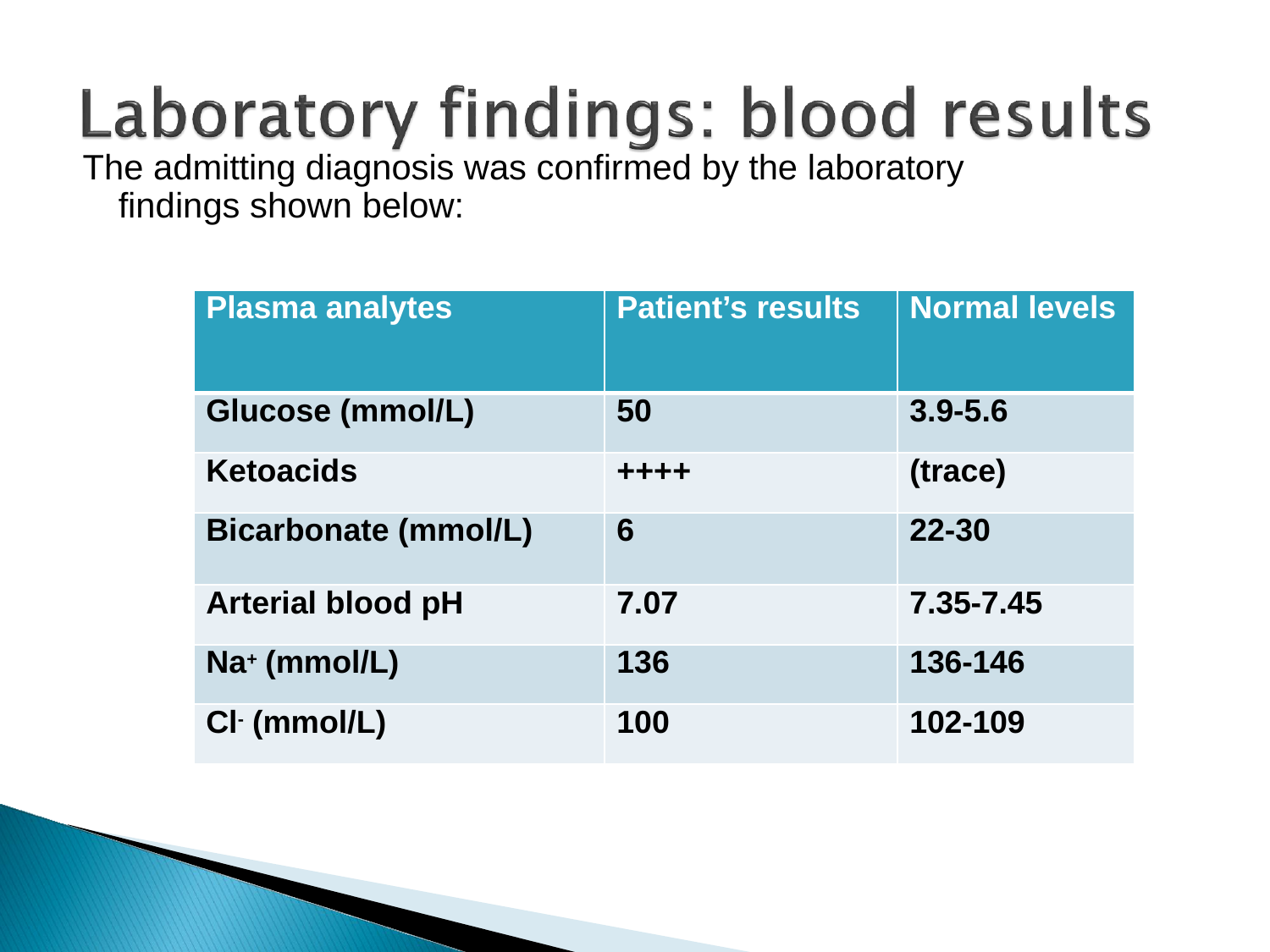

# The admitting diagnosis was confirmed by the laboratory  findings shown below:
| Plasma analytes | Patient’s results | Normal levels |
| --- | --- | --- |
| Glucose (mmol/L) | 50 | 3.9-5.6 |
| Ketoacids | ++++ | (trace) |
| Bicarbonate (mmol/L) | 6 | 22-30 |
| Arterial blood pH | 7.07 | 7.35-7.45 |
| Na+ (mmol/L) | 136 | 136-146 |
| Cl- (mmol/L) | 100 | 102-109 |